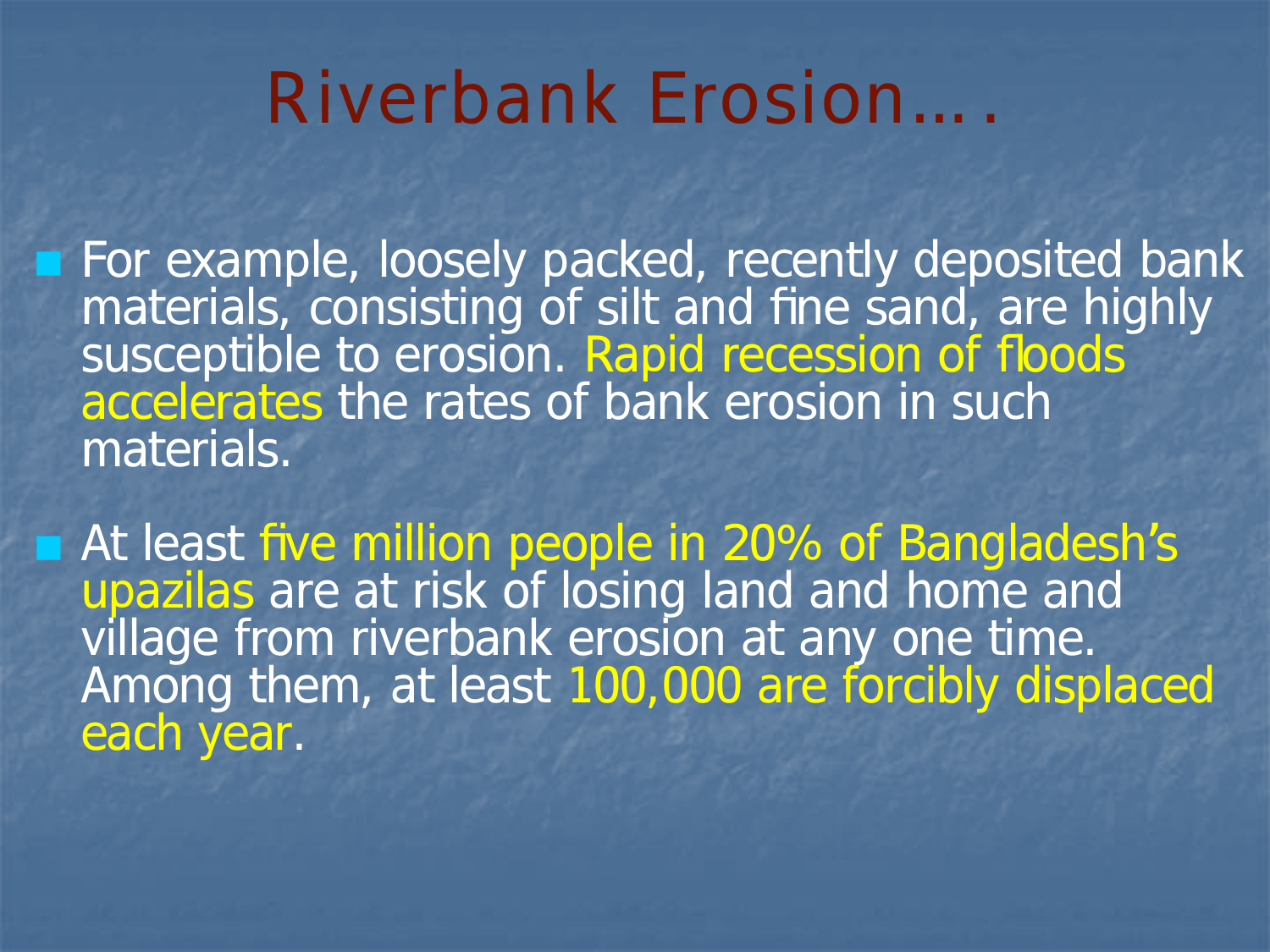

# Riverbank Erosion….
For example, loosely packed, recently deposited bank materials, consisting of silt and fine sand, are highly susceptible to erosion. Rapid recession of floods accelerates the rates of bank erosion in such materials.

At least five million people in 20% of Bangladesh’s upazilas are at risk of losing land and home and village from riverbank erosion at any one time. Among them, at least 100,000 are forcibly displaced each year.